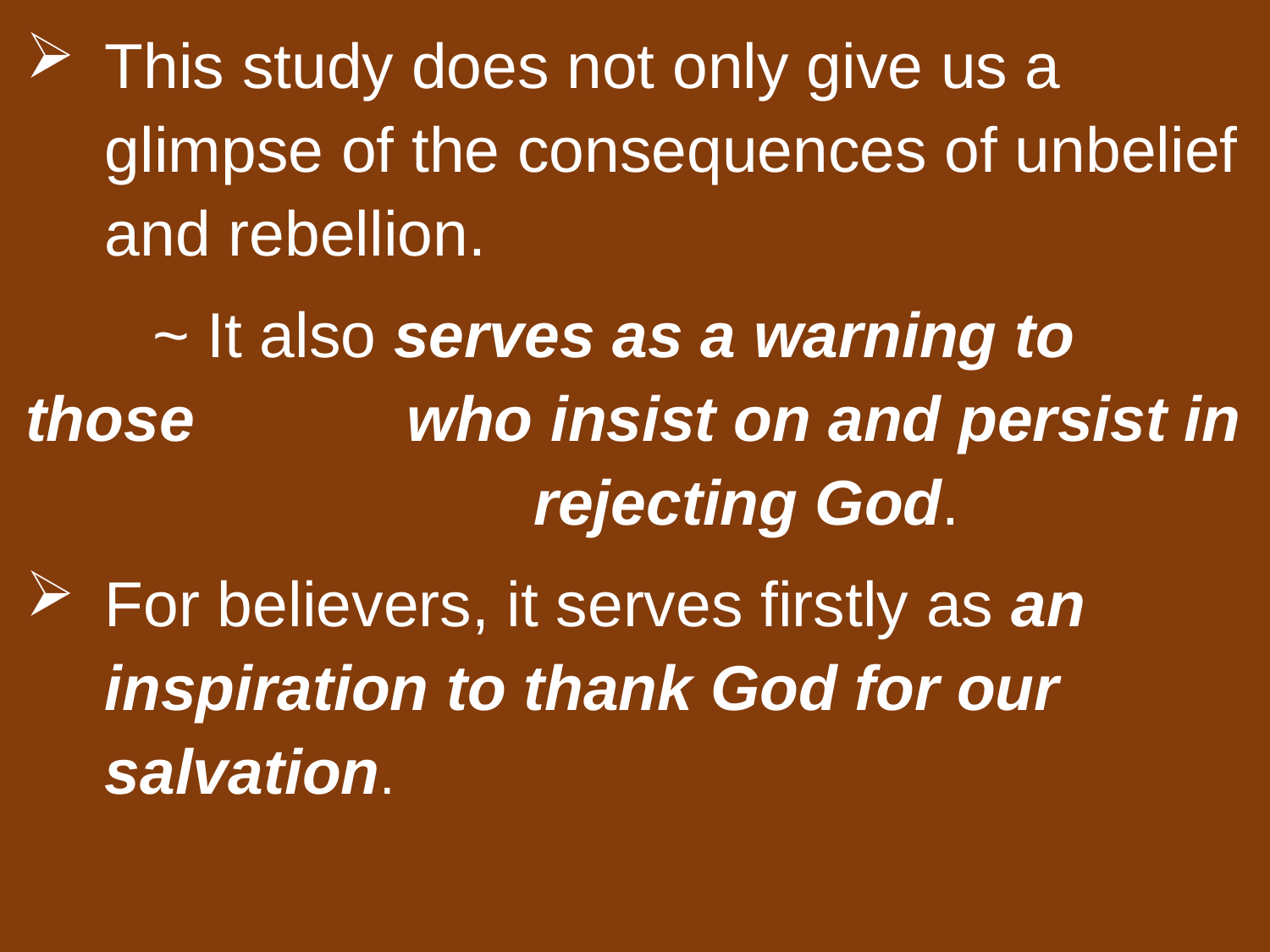

This study does not only give us a glimpse of the consequences of unbelief and rebellion.
	~ It also serves as a warning to those 		who insist on and persist in 				rejecting God.
For believers, it serves firstly as an inspiration to thank God for our salvation.